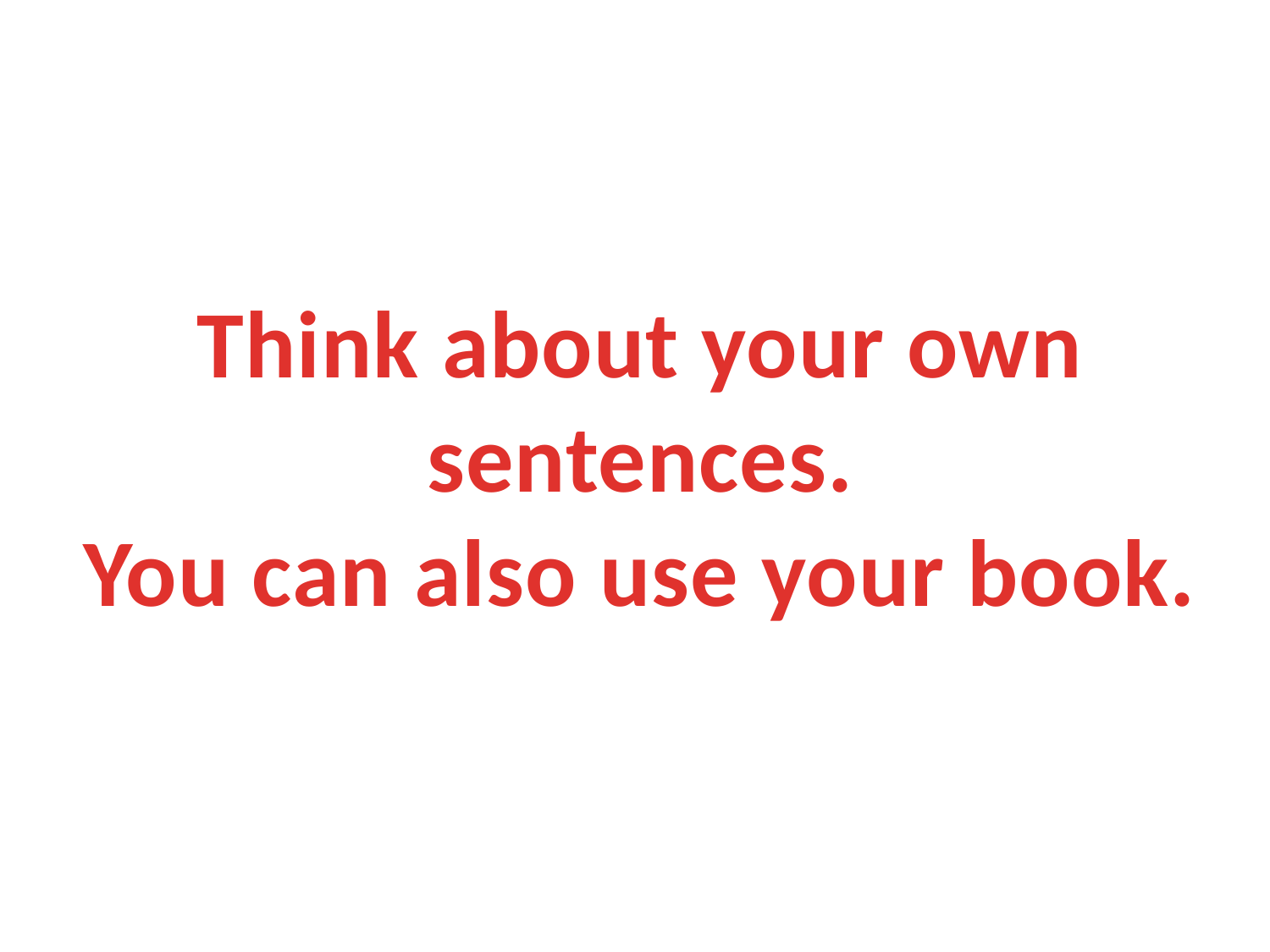

Think about your own
sentences.
You can also use your book.